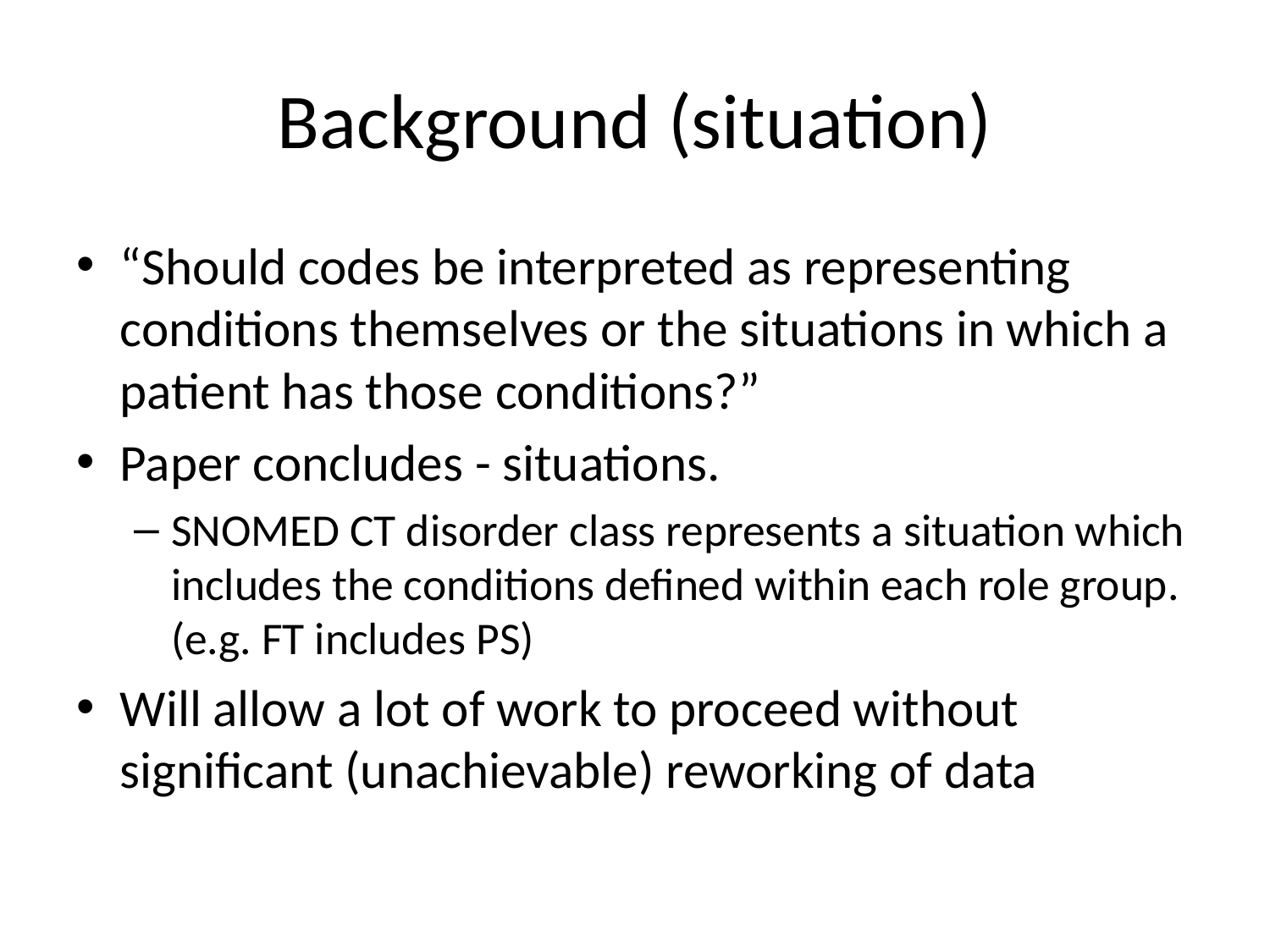

# Background (situation)
“Should codes be interpreted as representing conditions themselves or the situations in which a patient has those conditions?”
Paper concludes - situations.
SNOMED CT disorder class represents a situation which includes the conditions defined within each role group. (e.g. FT includes PS)
Will allow a lot of work to proceed without significant (unachievable) reworking of data